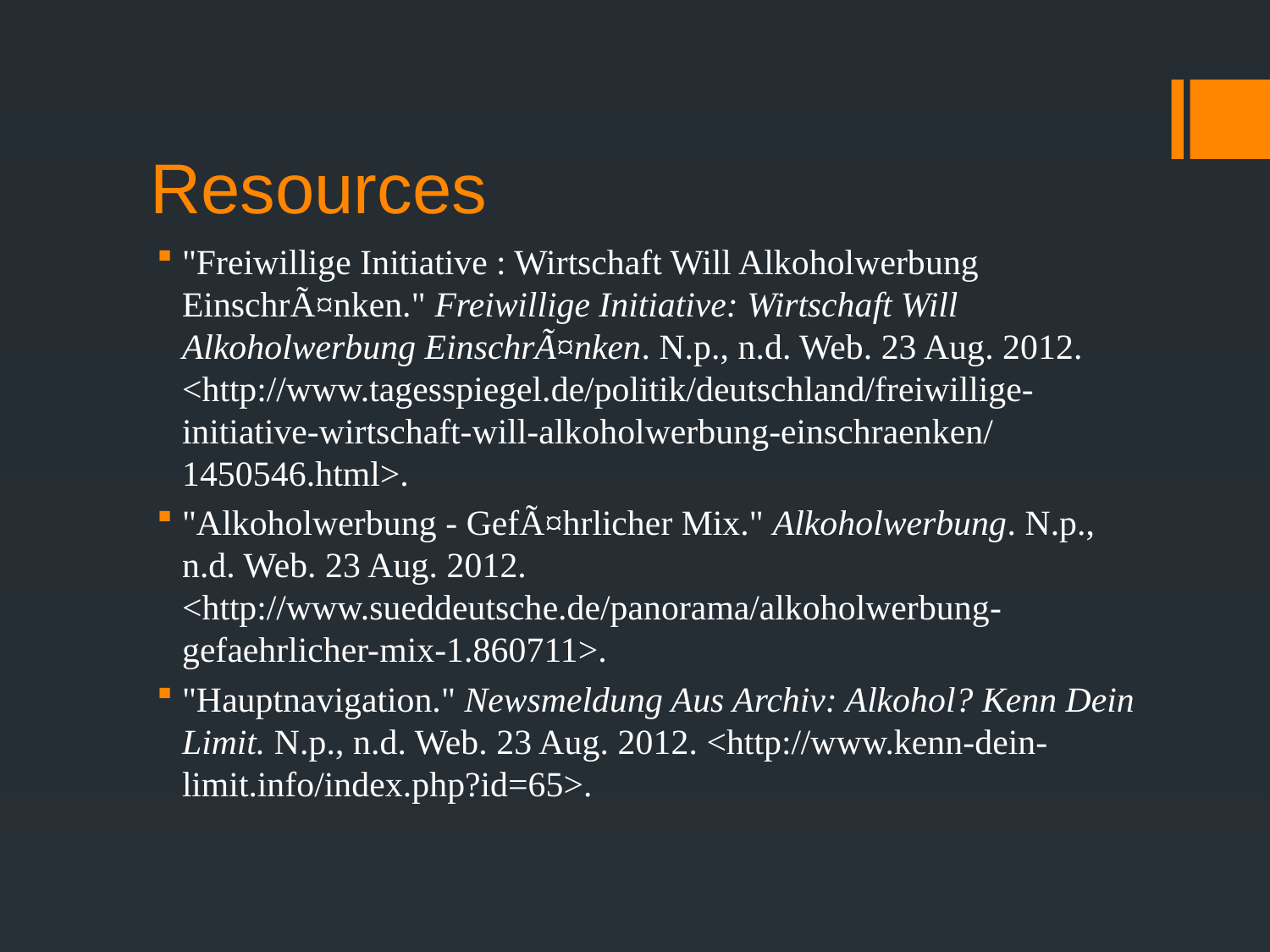

# Resources
"Freiwillige Initiative : Wirtschaft Will Alkoholwerbung EinschrÃ¤nken." Freiwillige Initiative: Wirtschaft Will Alkoholwerbung EinschrÃ¤nken. N.p., n.d. Web. 23 Aug. 2012. <http://www.tagesspiegel.de/politik/deutschland/freiwillige-initiative-wirtschaft-will-alkoholwerbung-einschraenken/1450546.html>.
"Alkoholwerbung - GefÃ¤hrlicher Mix." Alkoholwerbung. N.p., n.d. Web. 23 Aug. 2012. <http://www.sueddeutsche.de/panorama/alkoholwerbung-gefaehrlicher-mix-1.860711>.
"Hauptnavigation." Newsmeldung Aus Archiv: Alkohol? Kenn Dein Limit. N.p., n.d. Web. 23 Aug. 2012. <http://www.kenn-dein-limit.info/index.php?id=65>.